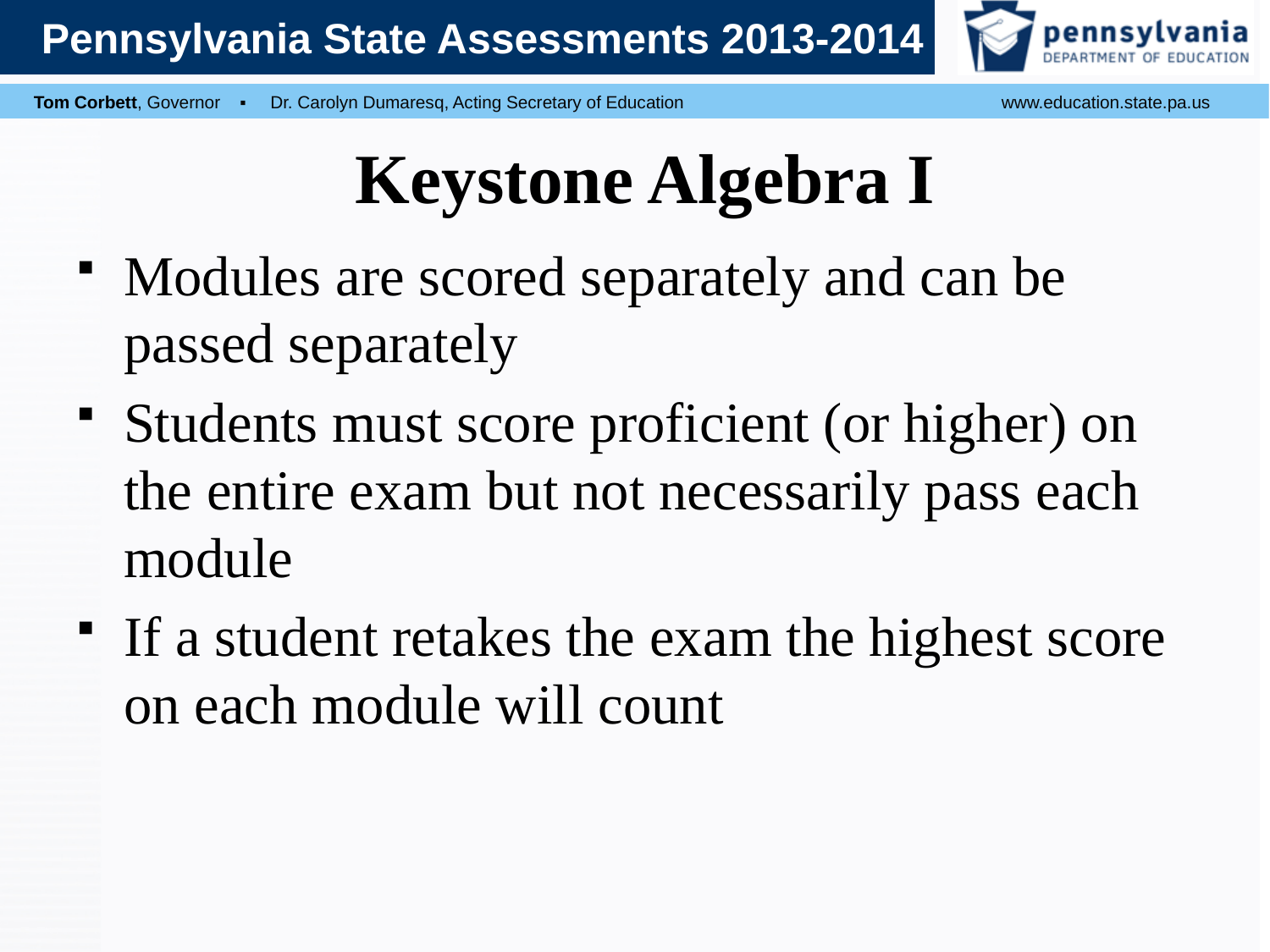

# Keystone Algebra I
Modules are scored separately and can be passed separately
Students must score proficient (or higher) on the entire exam but not necessarily pass each module
If a student retakes the exam the highest score on each module will count